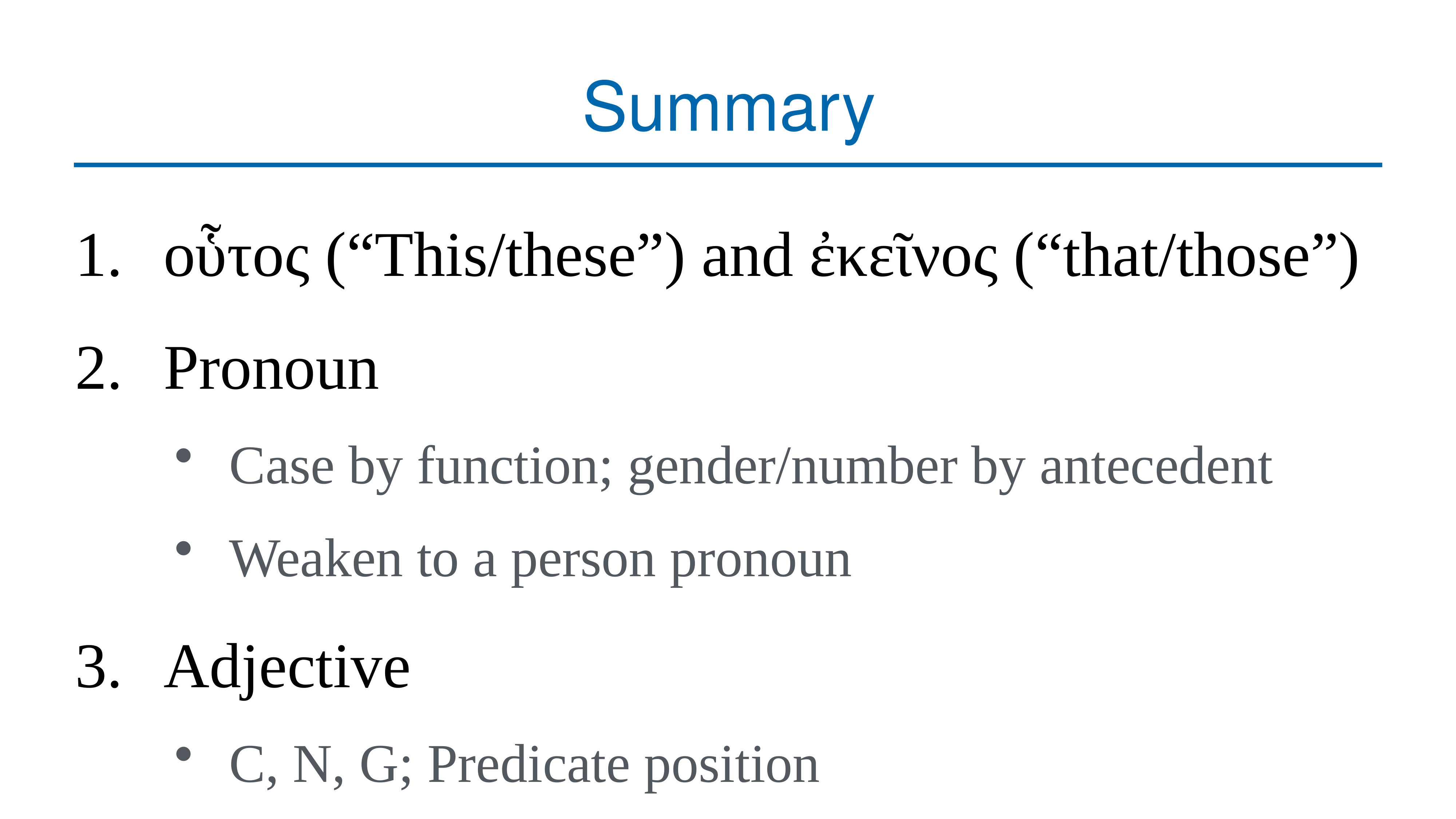

# Summary
οὗτος (“This/these”) and ἐκεῖνος (“that/those”)
Pronoun
Case by function; gender/number by antecedent
Weaken to a person pronoun
Adjective
C, N, G; Predicate position